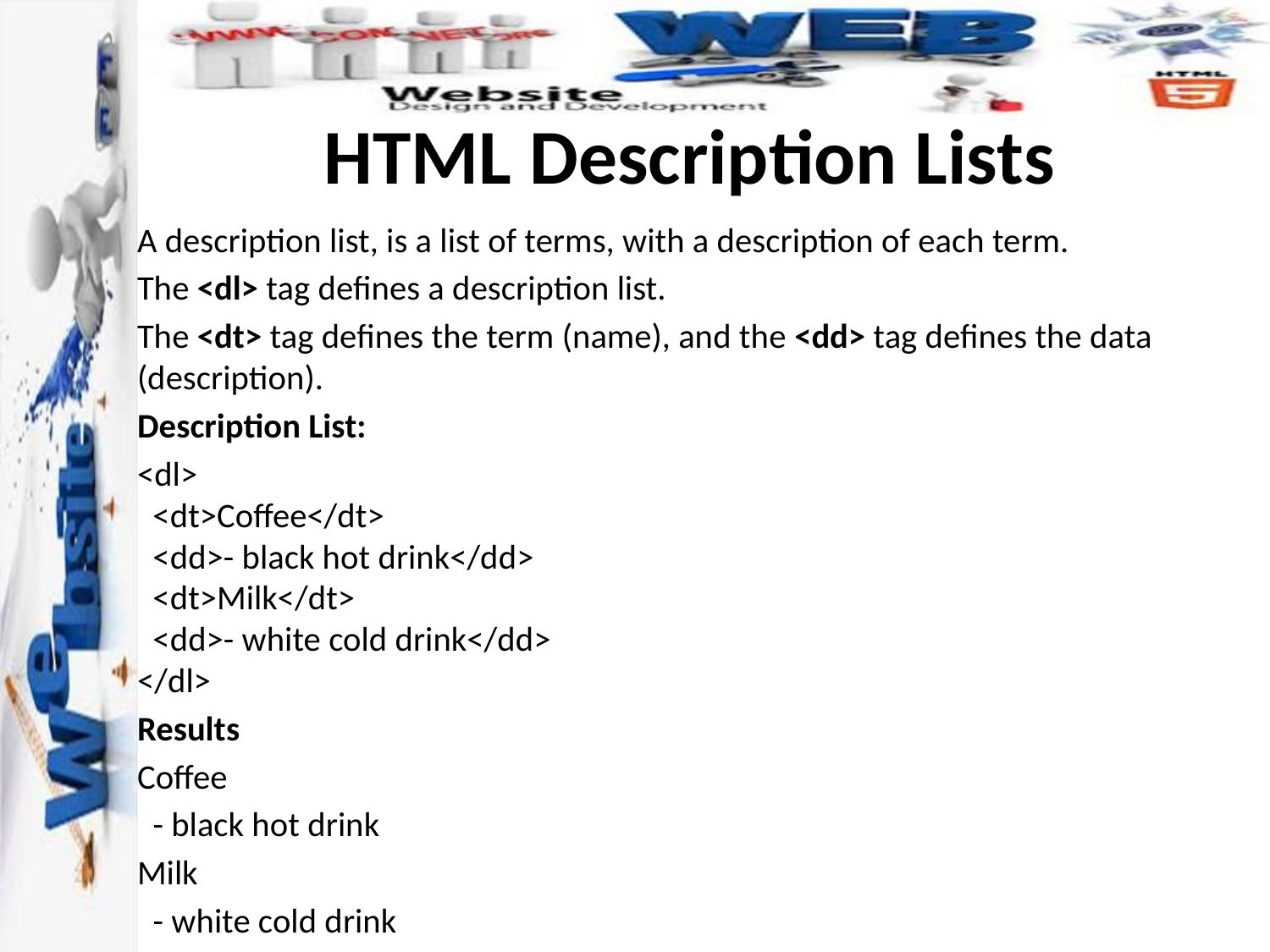

# HTML Description Lists
A description list, is a list of terms, with a description of each term.
The <dl> tag defines a description list.
The <dt> tag defines the term (name), and the <dd> tag defines the data (description).
Description List:
<dl>
  <dt>Coffee</dt>
  <dd>- black hot drink</dd>
  <dt>Milk</dt>
  <dd>- white cold drink</dd>
</dl>
Results
Coffee
  - black hot drink
Milk
  - white cold drink